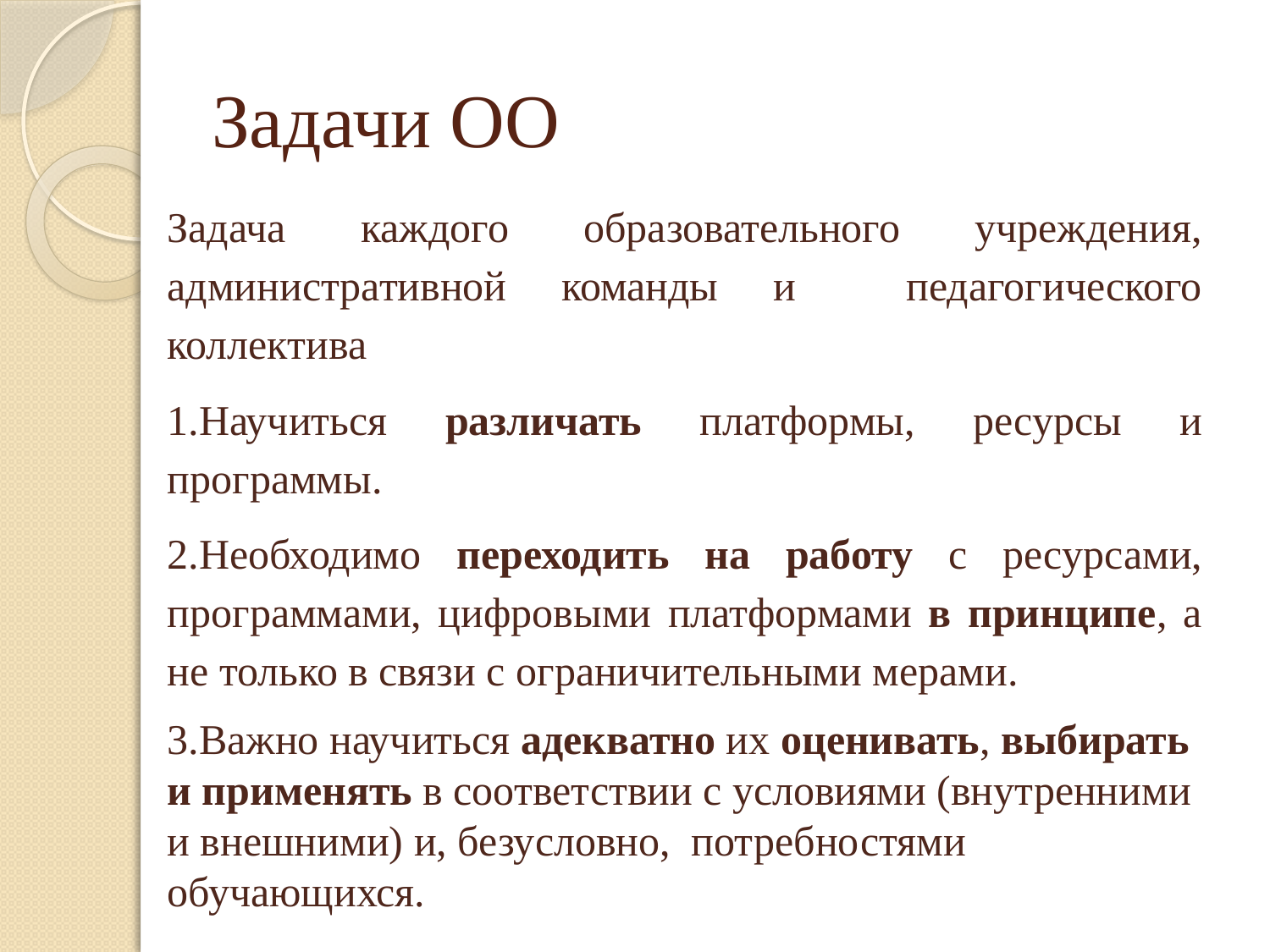

# Задачи ОО
Задача каждого образовательного учреждения, административной команды и  педагогического коллектива
1.Научиться различать платформы, ресурсы и программы.
2.Необходимо переходить на работу с ресурсами, программами, цифровыми платформами в принципе, а не только в связи с ограничительными мерами.
3.Важно научиться адекватно их оценивать, выбирать  и применять в соответствии с условиями (внутренними и внешними) и, безусловно,  потребностями обучающихся.